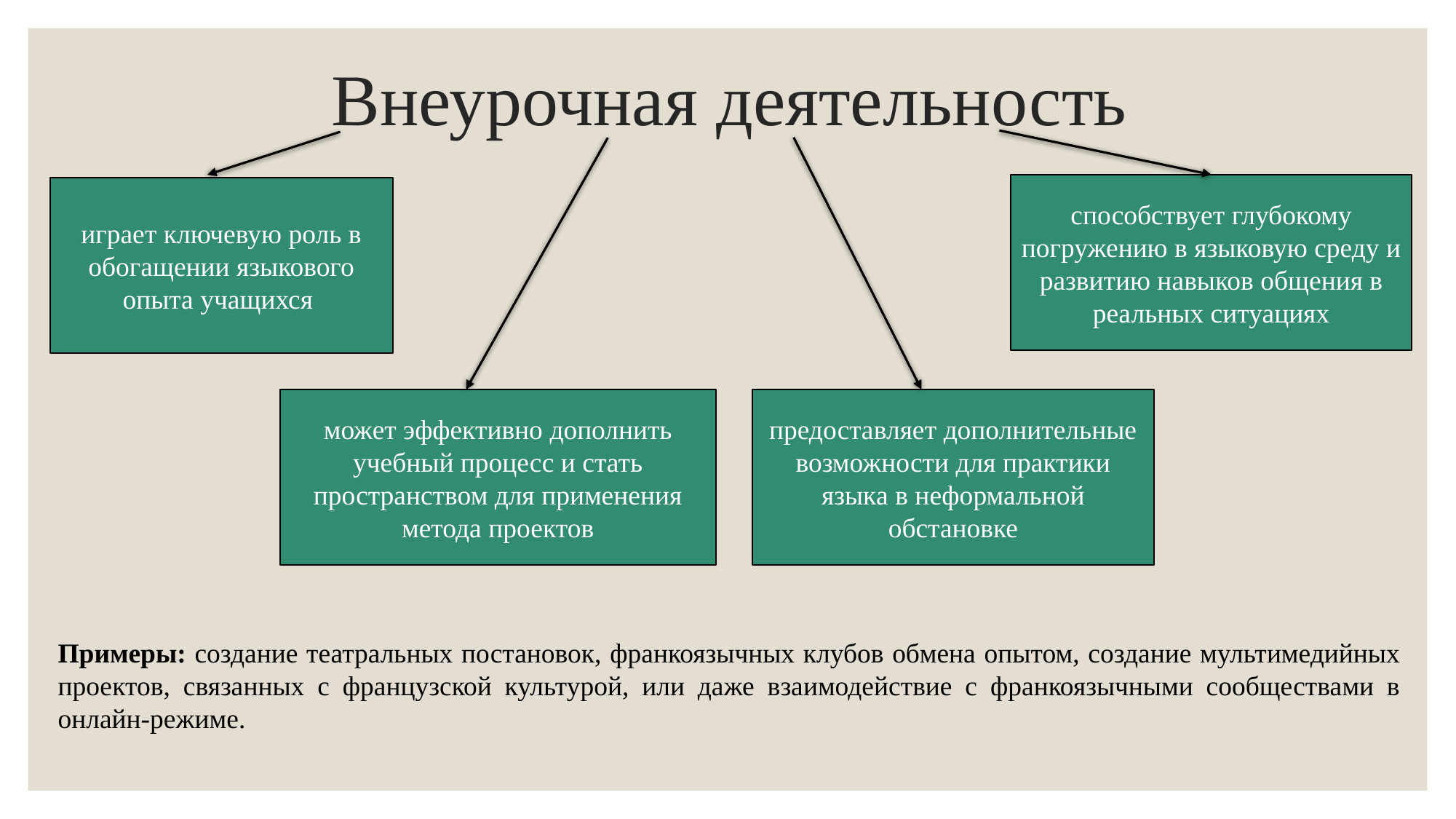

# Внеурочная деятельность
способствует глубокому погружению в языковую среду и развитию навыков общения в реальных ситуациях
играет ключевую роль в обогащении языкового опыта учащихся
может эффективно дополнить учебный процесс и стать пространством для применения метода проектов
предоставляет дополнительные возможности для практики языка в неформальной обстановке
Примеры: создание театральных постановок, франкоязычных клубов обмена опытом, создание мультимедийных проектов, связанных с французской культурой, или даже взаимодействие с франкоязычными сообществами в онлайн-режиме.